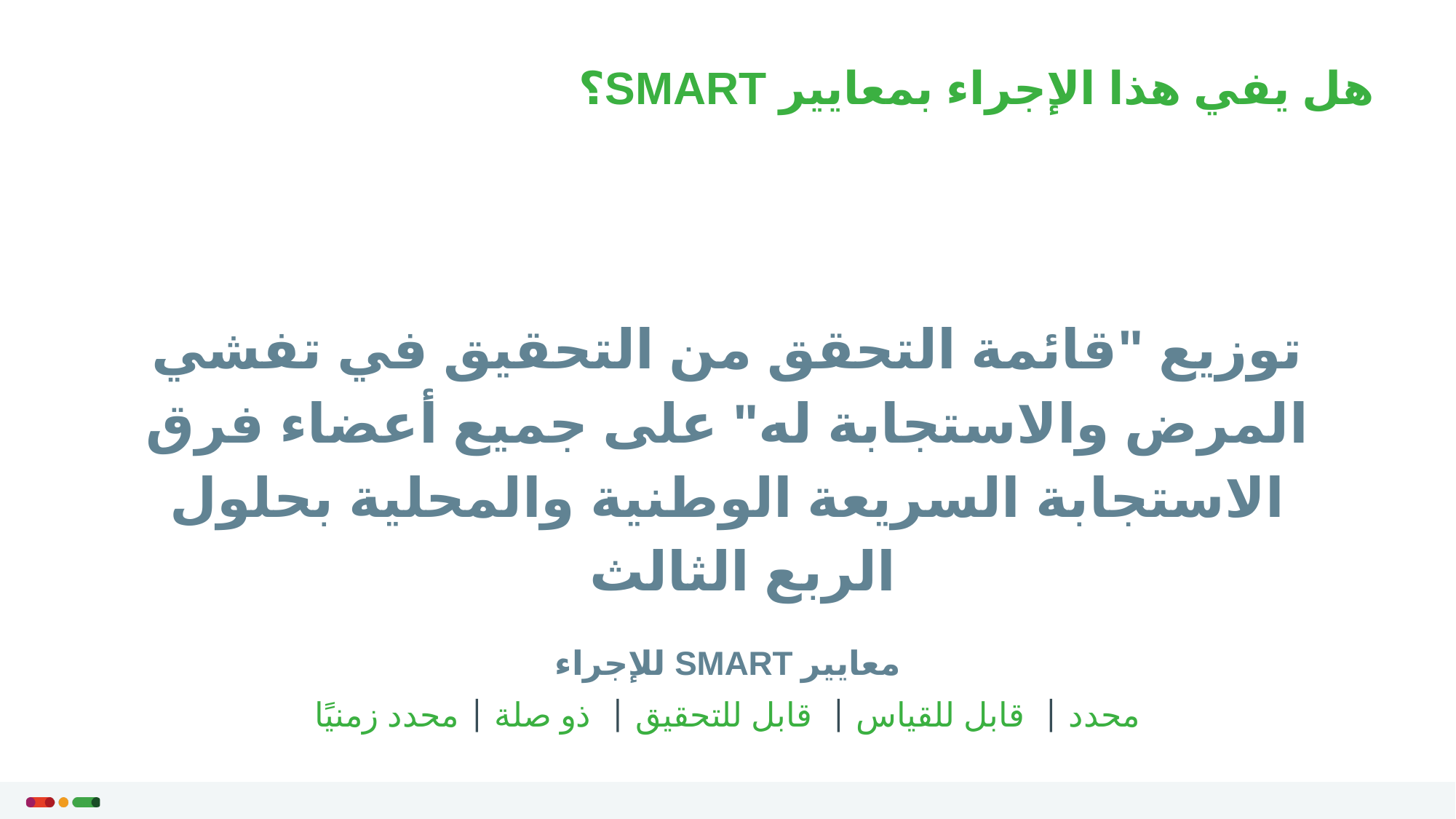

هل يفي هذا الإجراء بمعايير SMART؟
توزيع "قائمة التحقق من التحقيق في تفشي المرض والاستجابة له" على جميع أعضاء فرق الاستجابة السريعة الوطنية والمحلية بحلول الربع الثالث
معايير SMART للإجراء
محدد |  قابل للقياس |  قابل للتحقيق |  ذو صلة | محدد زمنيًا